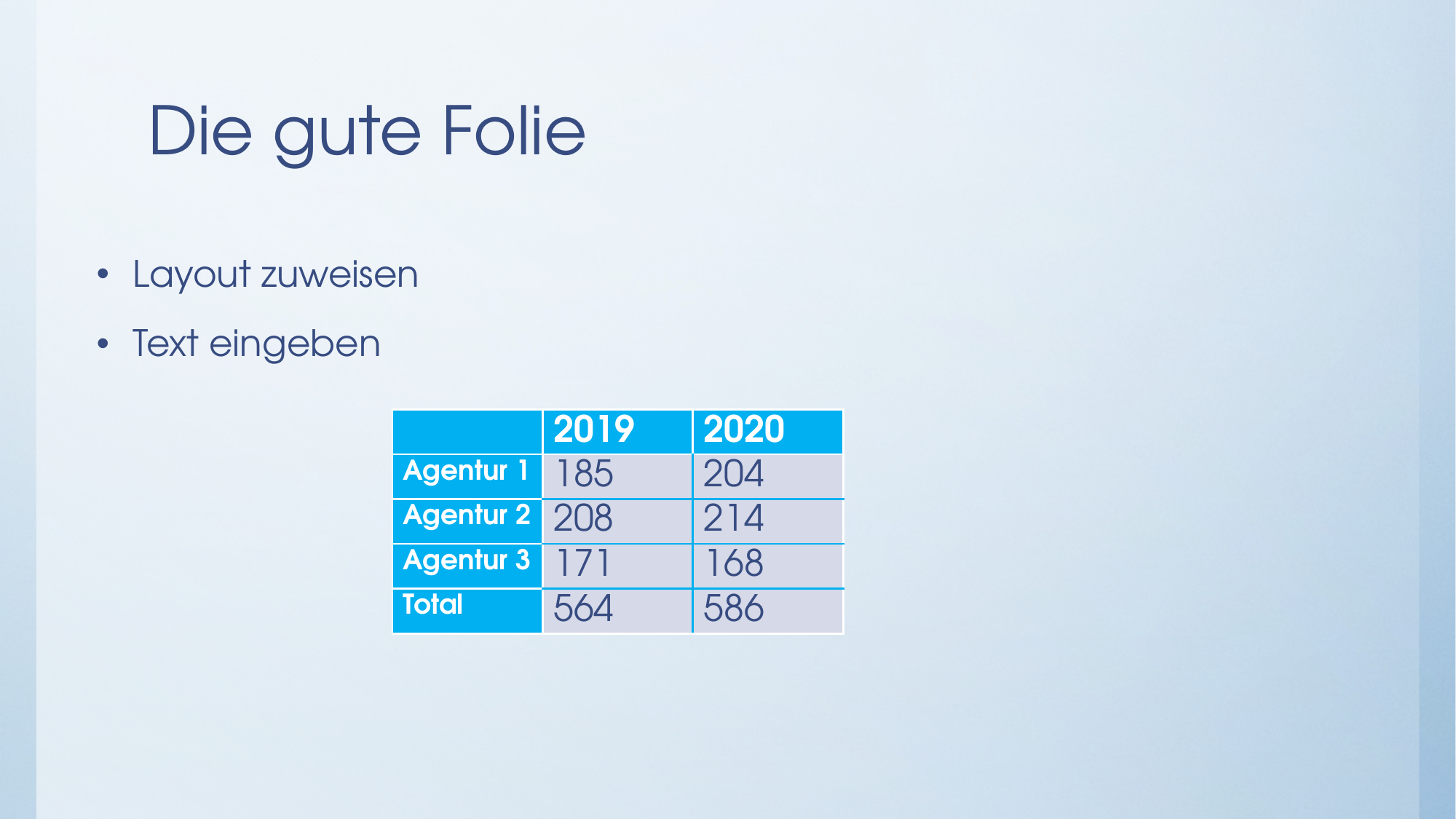

# Die gute Folie
Layout zuweisen
Text eingeben
|  | 2019 | 2020 |
| --- | --- | --- |
| Agentur 1 | 185 | 204 |
| Agentur 2 | 208 | 214 |
| Agentur 3 | 171 | 168 |
| Total | 564 | 586 |